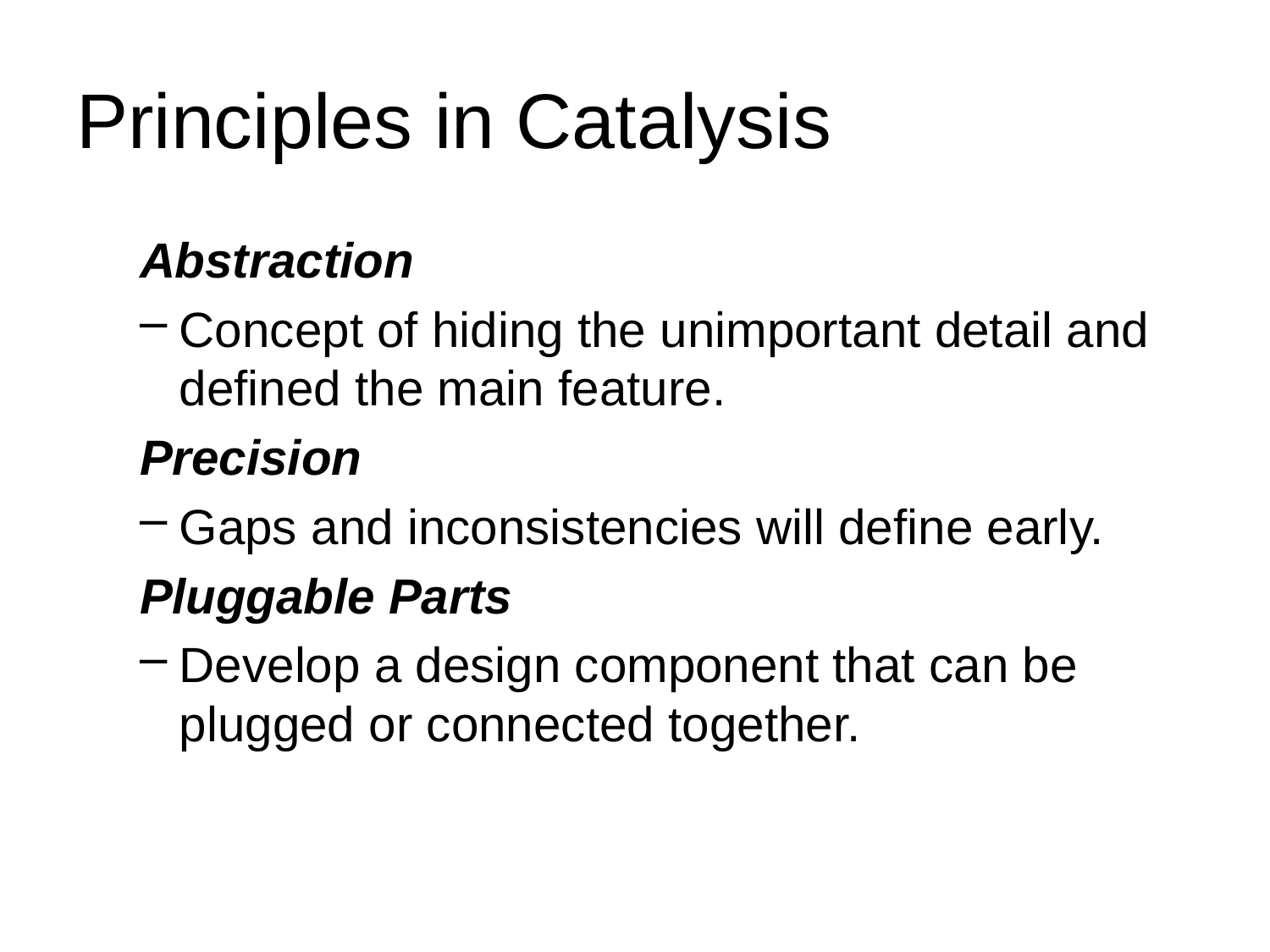

# Principles in Catalysis
Abstraction
Concept of hiding the unimportant detail and defined the main feature.
Precision
Gaps and inconsistencies will define early.
Pluggable Parts
Develop a design component that can be plugged or connected together.